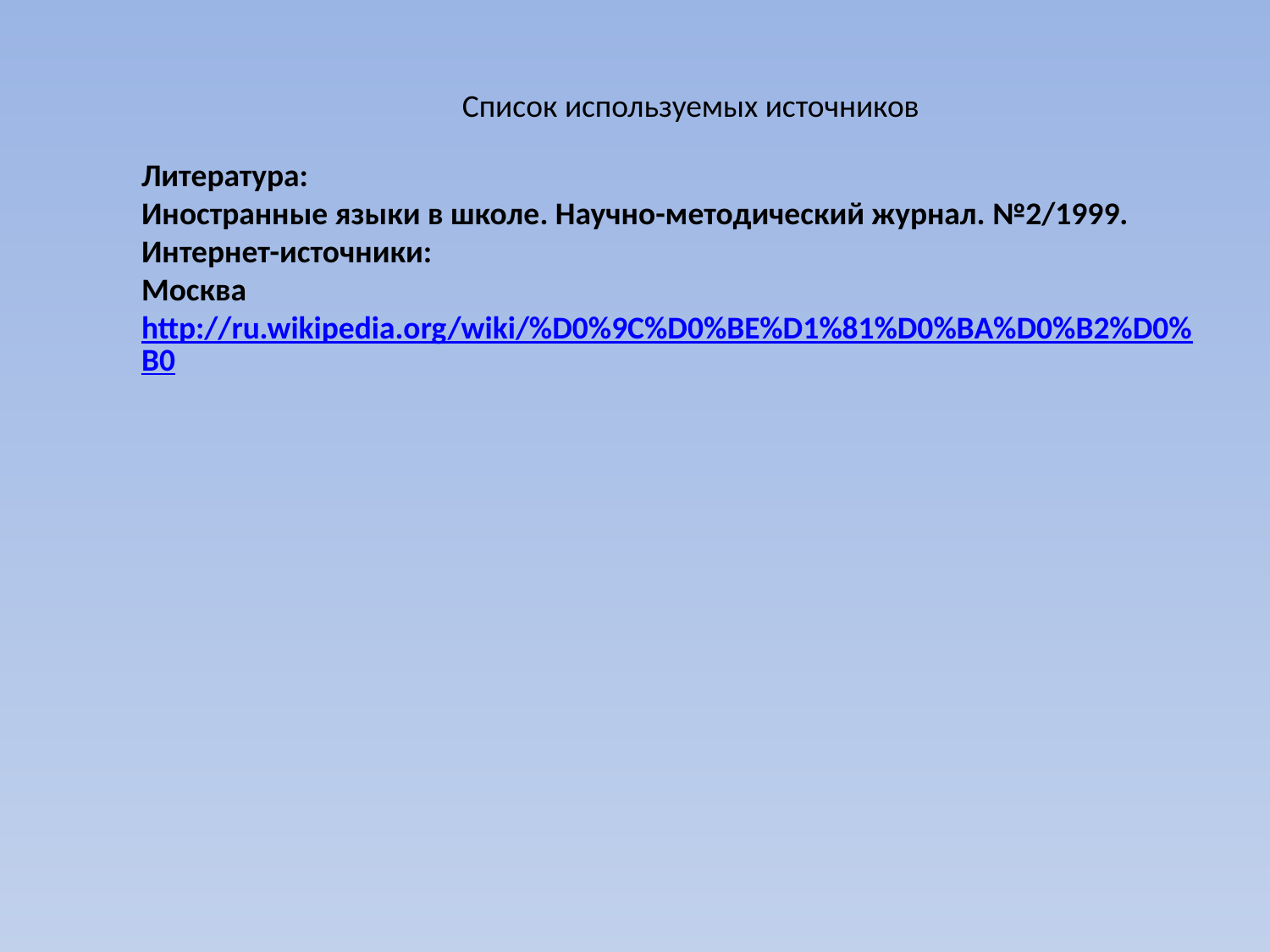

Список используемых источников
Литература:
Иностранные языки в школе. Научно-методический журнал. №2/1999.
Интернет-источники:
Москва
http://ru.wikipedia.org/wiki/%D0%9C%D0%BE%D1%81%D0%BA%D0%B2%D0%B0